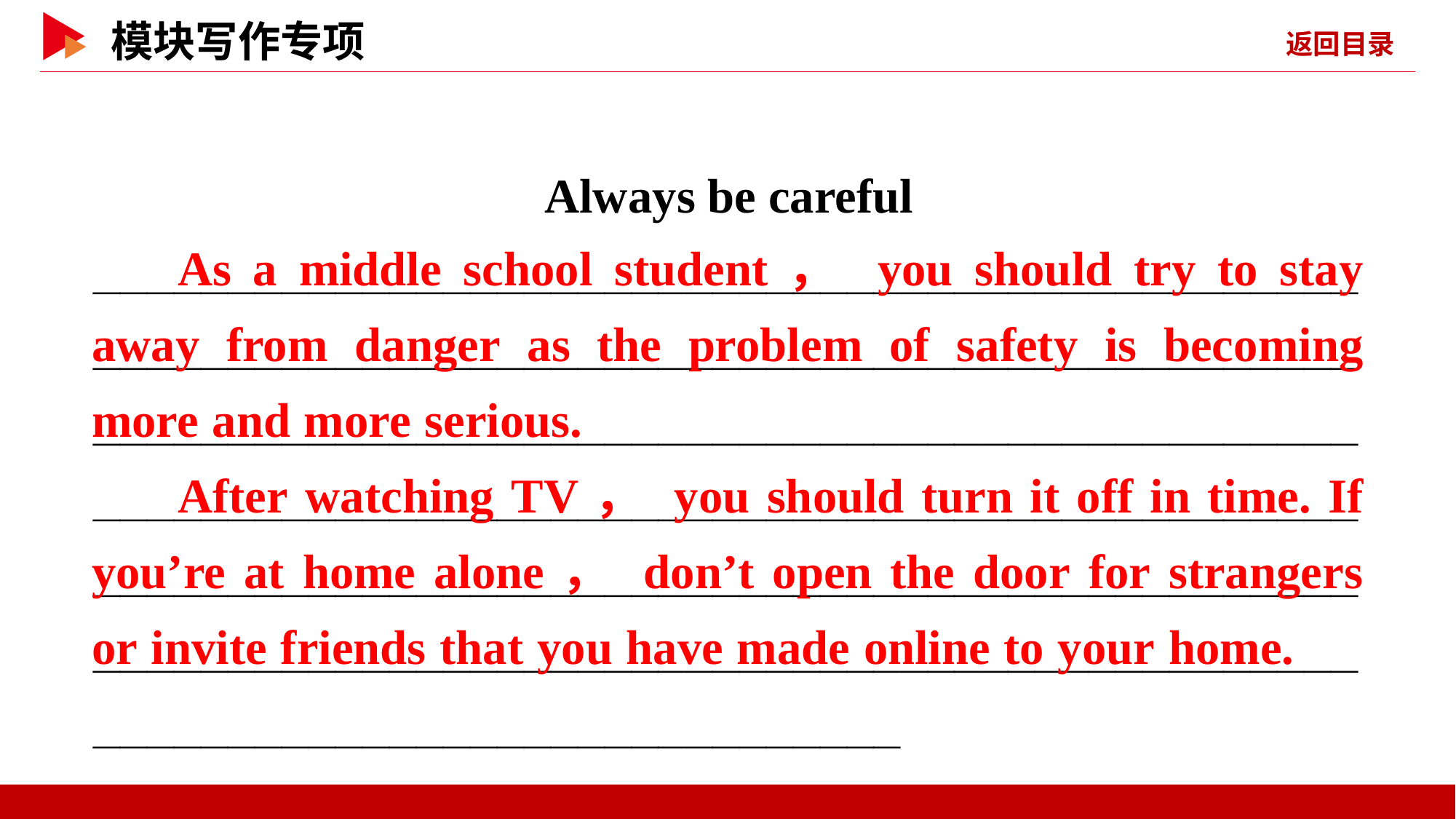

Always be careful
________________________________________________________________________________________________________________________________________________________________________________________________________________________________________________________________________________________________________________________
As a middle school student， you should try to stay away from danger as the problem of safety is becoming more and more serious.
After watching TV， you should turn it off in time. If you’re at home alone， don’t open the door for strangers or invite friends that you have made online to your home.